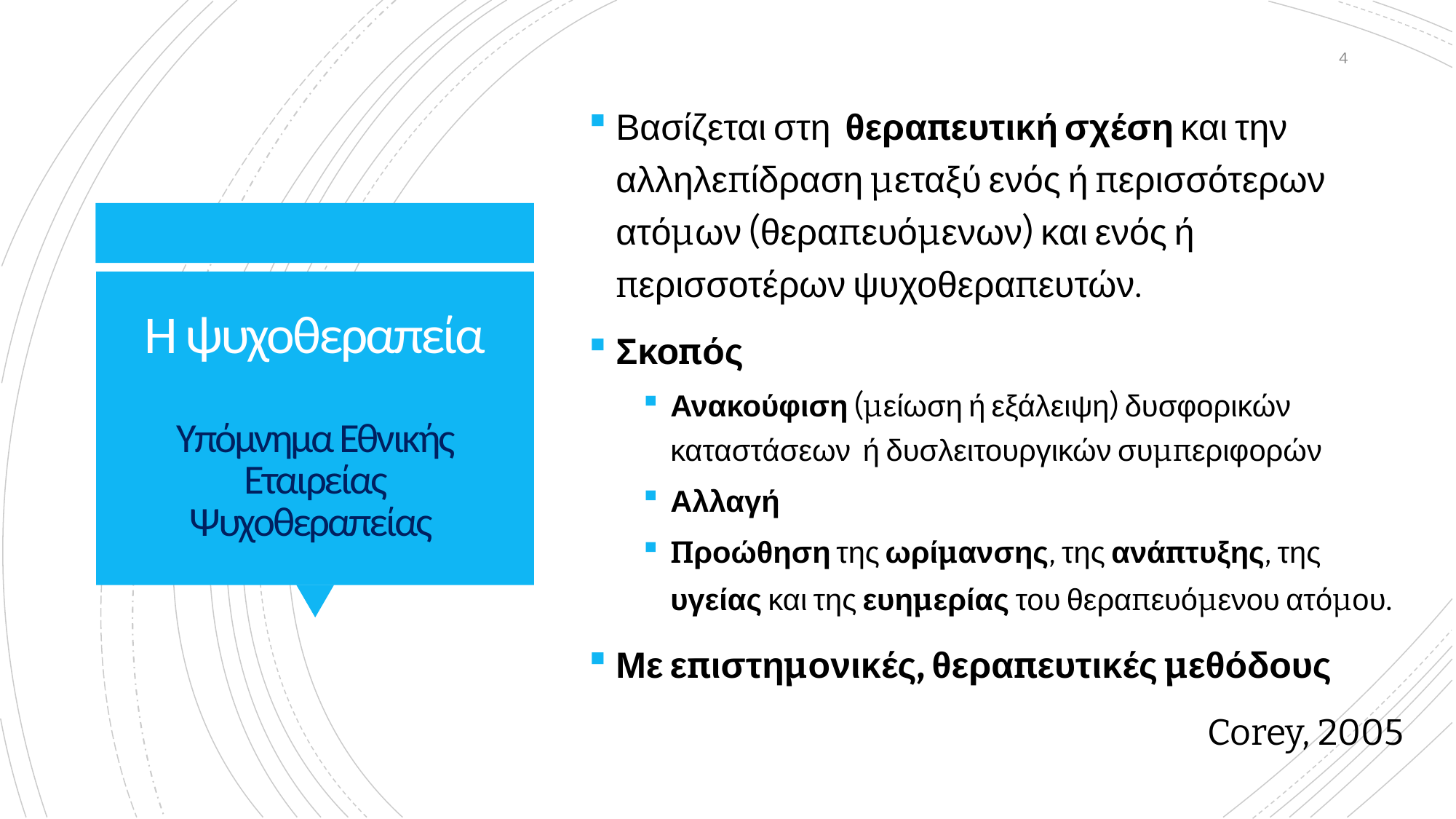

4
Βασίζεται στη  θεραπευτική σχέση και την αλληλεπίδραση μεταξύ ενός ή περισσότερων ατόμων (θεραπευόμενων) και ενός ή περισσοτέρων ψυχοθεραπευτών.
Σκοπός
Ανακούφιση (μείωση ή εξάλειψη) δυσφορικών καταστάσεων  ή δυσλειτουργικών συμπεριφορών
Αλλαγή
Προώθηση της ωρίμανσης, της ανάπτυξης, της υγείας και της ευημερίας του θεραπευόμενου ατόμου.
Με επιστημονικές, θεραπευτικές μεθόδους
Corey, 2005

# Η ψυχοθεραπεία Υπόμνημα Εθνικής Εταιρείας Ψυχοθεραπείας